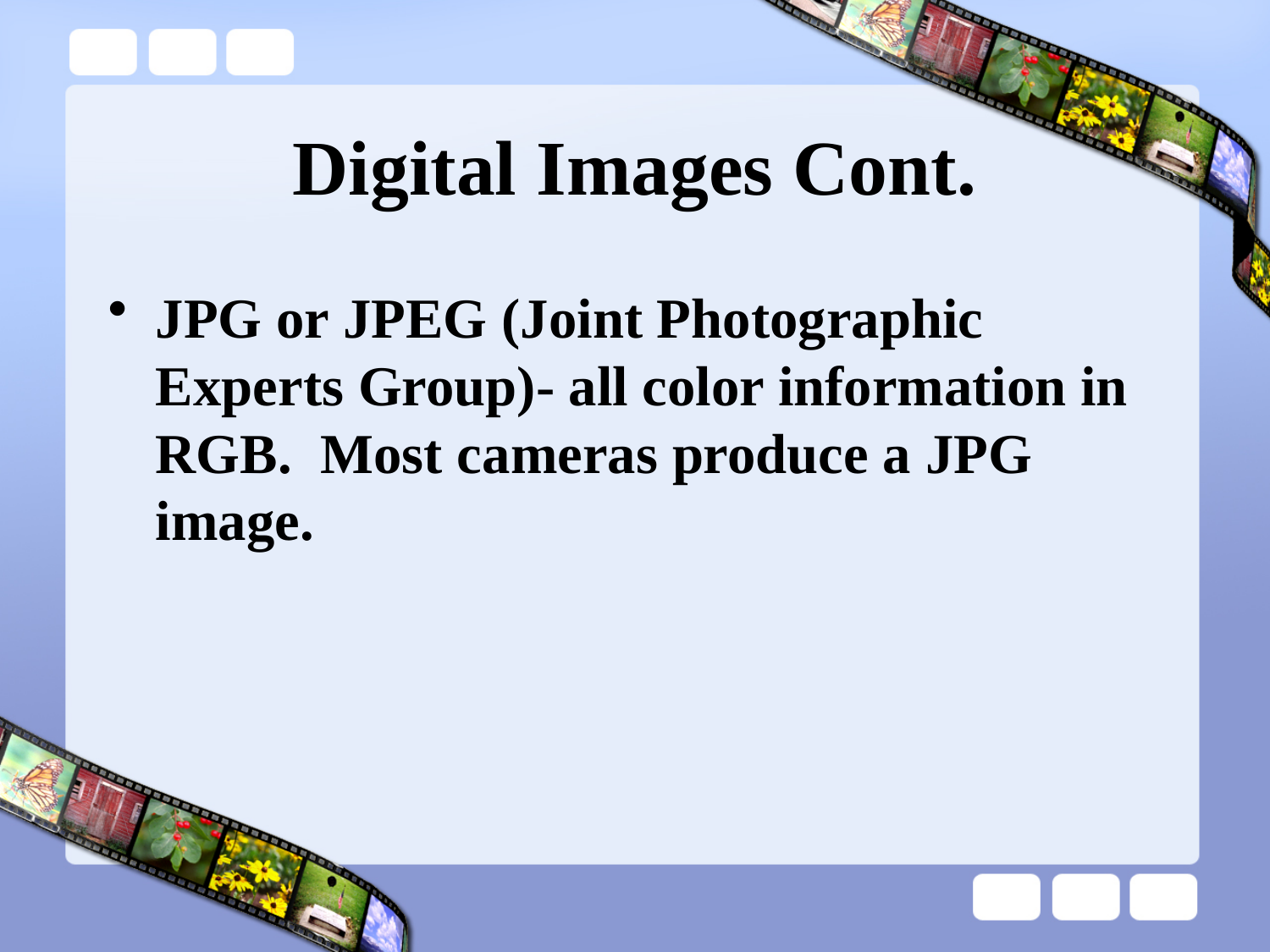

# Digital Images Cont.
JPG or JPEG (Joint Photographic Experts Group)- all color information in RGB.  Most cameras produce a JPG image.